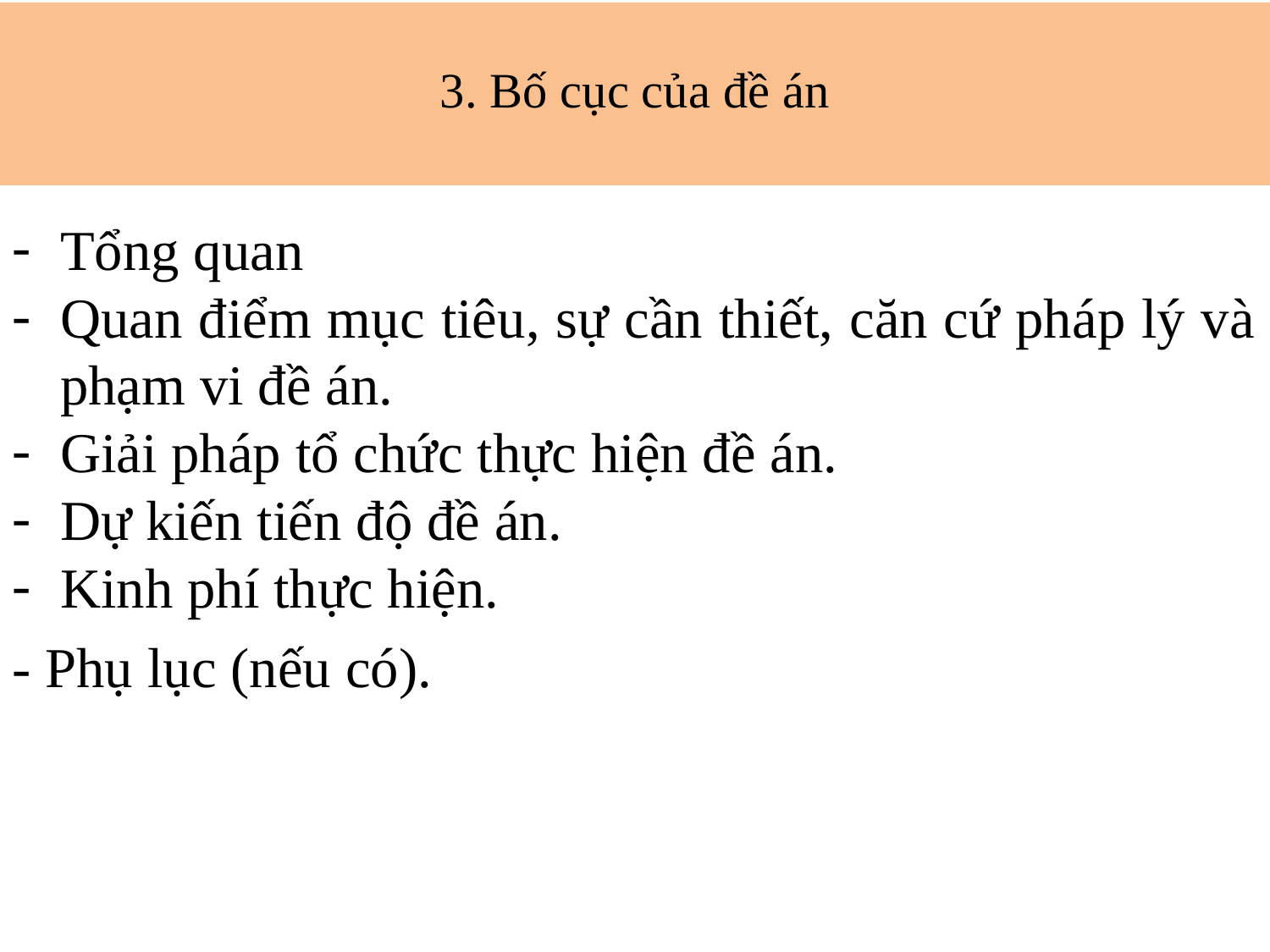

# 3. Bố cục của đề án
Tổng quan
Quan điểm mục tiêu, sự cần thiết, căn cứ pháp lý và phạm vi đề án.
Giải pháp tổ chức thực hiện đề án.
Dự kiến tiến độ đề án.
Kinh phí thực hiện.
- Phụ lục (nếu có).